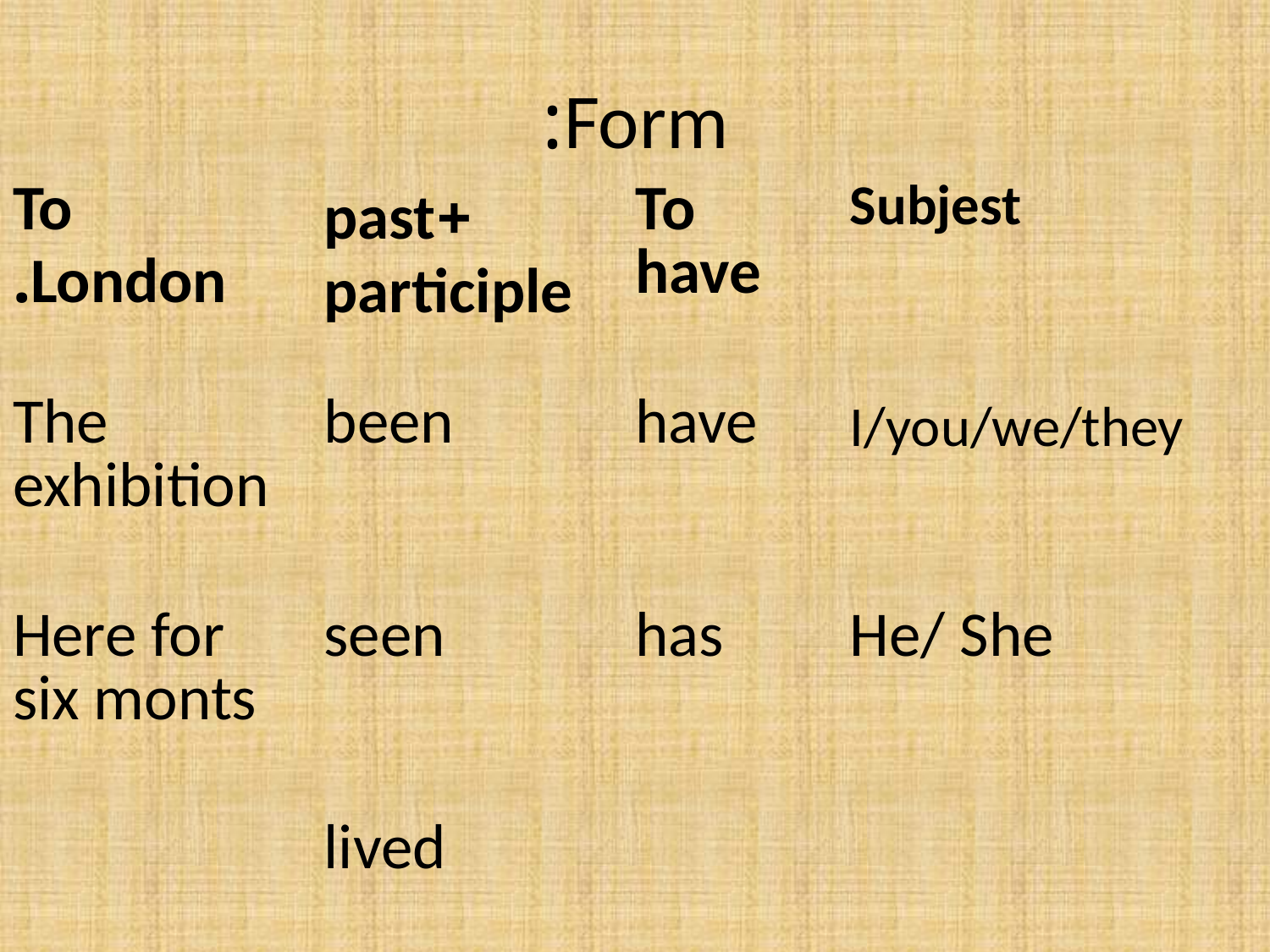

# Form:
| To London. | +past participle | To have | Subjest |
| --- | --- | --- | --- |
| The exhibition | been | have | I/you/we/they |
| Here for six monts | seen | has | He/ She |
|  | lived |  |  |